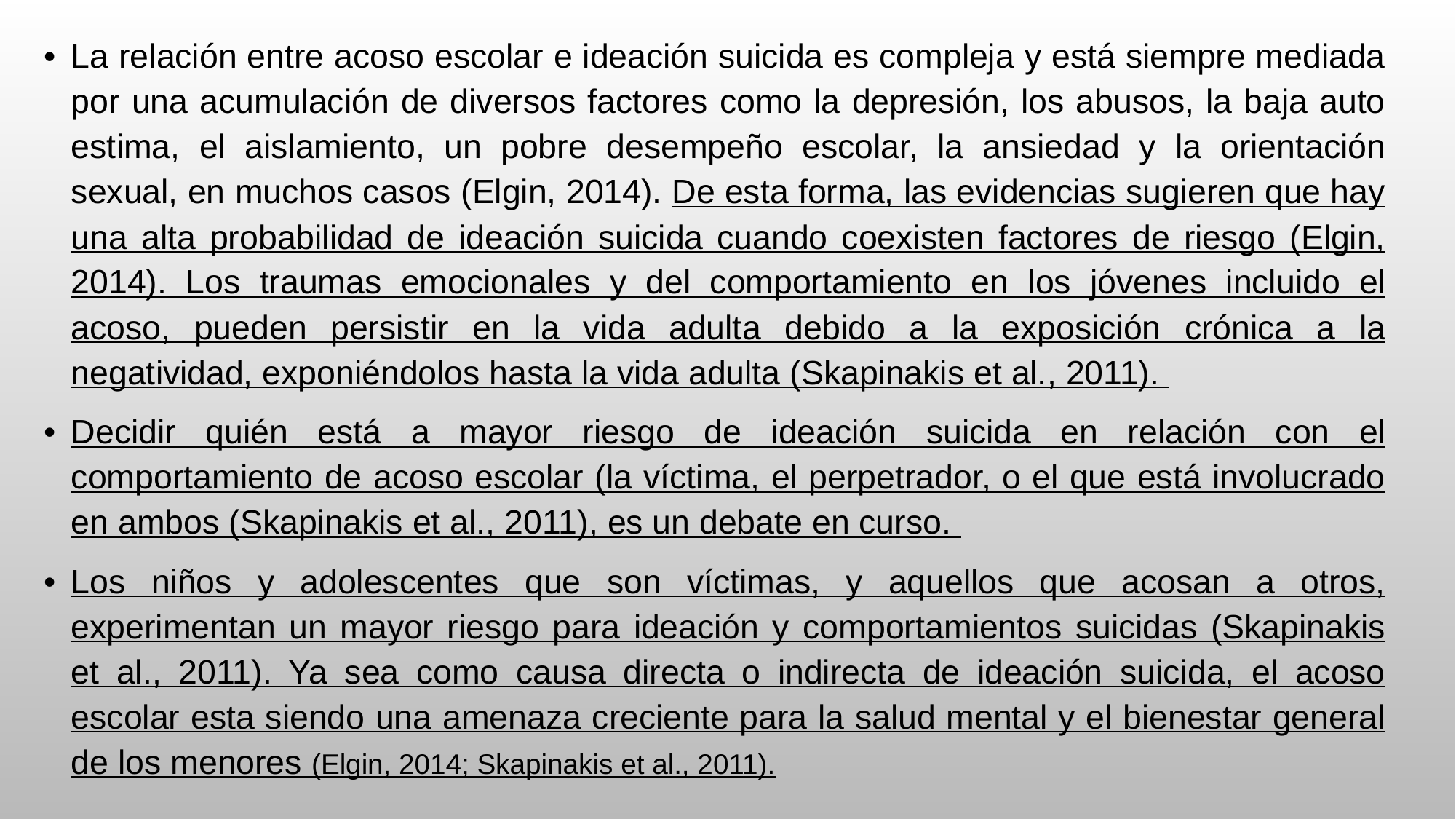

La relación entre acoso escolar e ideación suicida es compleja y está siempre mediada por una acumulación de diversos factores como la depresión, los abusos, la baja auto estima, el aislamiento, un pobre desempeño escolar, la ansiedad y la orientación sexual, en muchos casos (Elgin, 2014). De esta forma, las evidencias sugieren que hay una alta probabilidad de ideación suicida cuando coexisten factores de riesgo (Elgin, 2014). Los traumas emocionales y del comportamiento en los jóvenes incluido el acoso, pueden persistir en la vida adulta debido a la exposición crónica a la negatividad, exponiéndolos hasta la vida adulta (Skapinakis et al., 2011).
Decidir quién está a mayor riesgo de ideación suicida en relación con el comportamiento de acoso escolar (la víctima, el perpetrador, o el que está involucrado en ambos (Skapinakis et al., 2011), es un debate en curso.
Los niños y adolescentes que son víctimas, y aquellos que acosan a otros, experimentan un mayor riesgo para ideación y comportamientos suicidas (Skapinakis et al., 2011). Ya sea como causa directa o indirecta de ideación suicida, el acoso escolar esta siendo una amenaza creciente para la salud mental y el bienestar general de los menores (Elgin, 2014; Skapinakis et al., 2011).